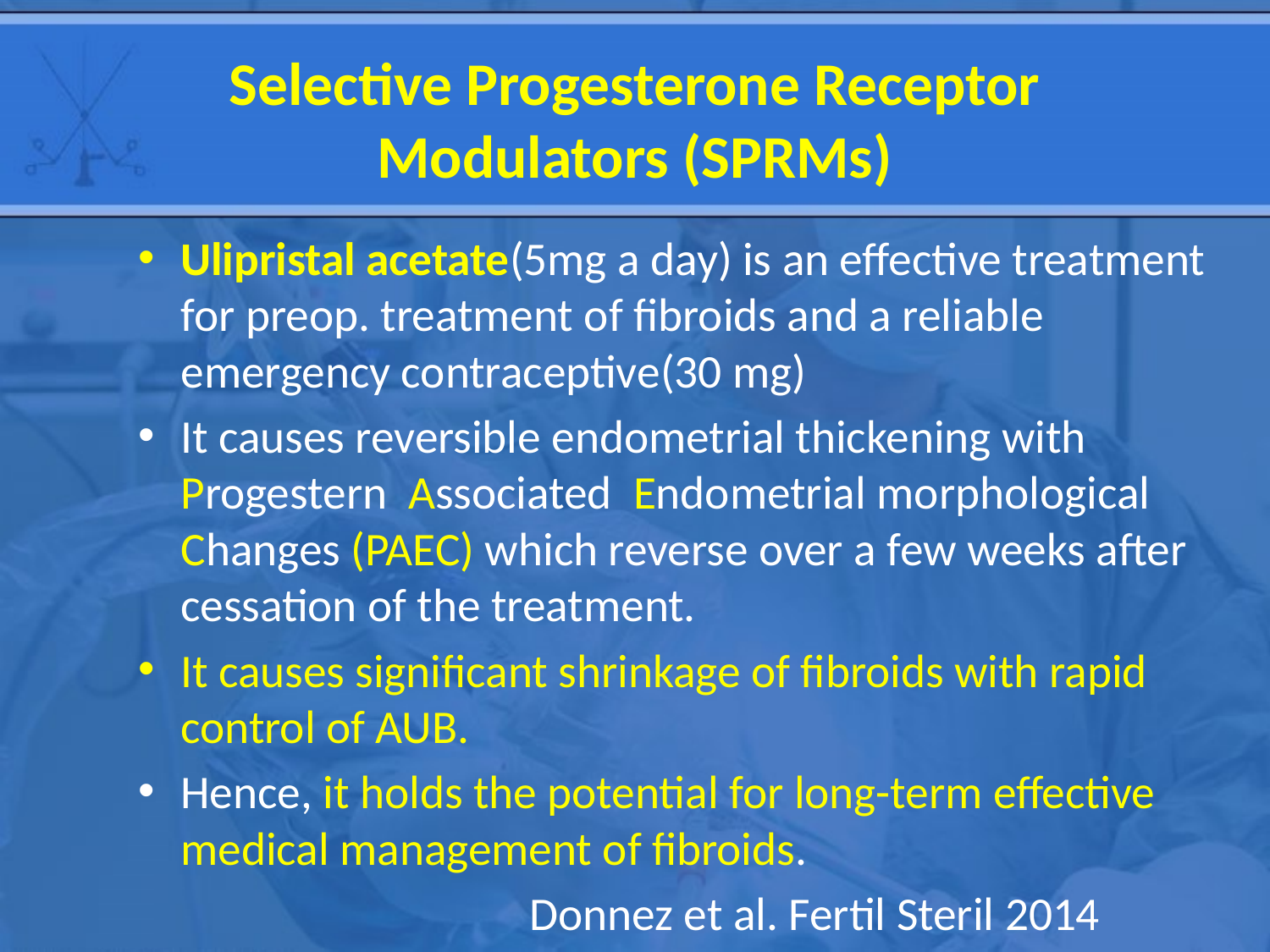

# Selective Progesterone Receptor Modulators (SPRMs)
Ulipristal acetate(5mg a day) is an effective treatment for preop. treatment of fibroids and a reliable emergency contraceptive(30 mg)
It causes reversible endometrial thickening with Progestern  Associated  Endometrial morphological Changes (PAEC) which reverse over a few weeks after cessation of the treatment.
It causes significant shrinkage of fibroids with rapid control of AUB.
Hence, it holds the potential for long-term effective medical management of fibroids.
                                     Donnez et al. Fertil Steril 2014